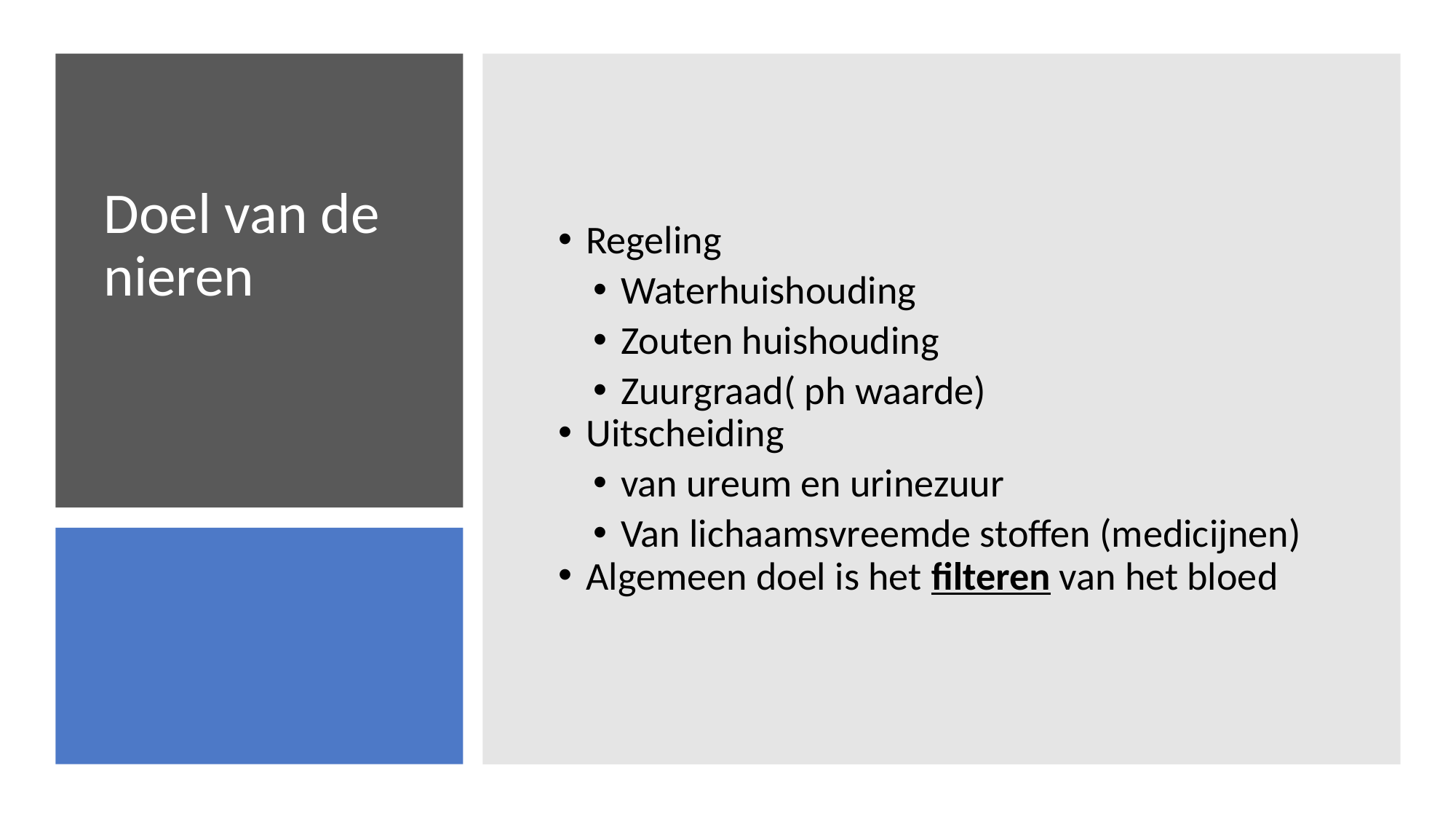

Regeling
Waterhuishouding
Zouten huishouding
Zuurgraad( ph waarde)
Uitscheiding
van ureum en urinezuur
Van lichaamsvreemde stoffen (medicijnen)
Algemeen doel is het filteren van het bloed
Doel van de nieren